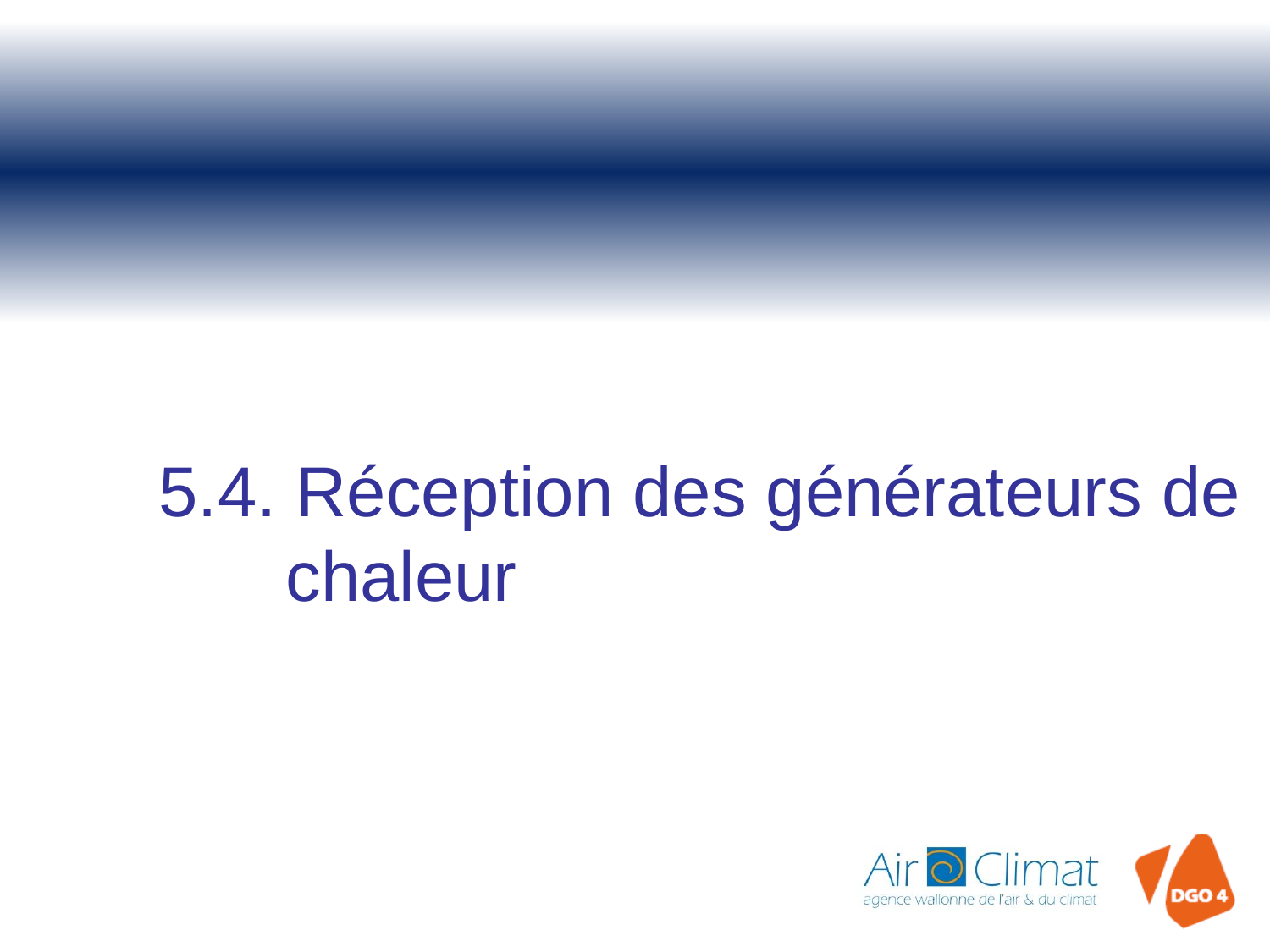

# 5.4. Réception des générateurs de 	chaleur